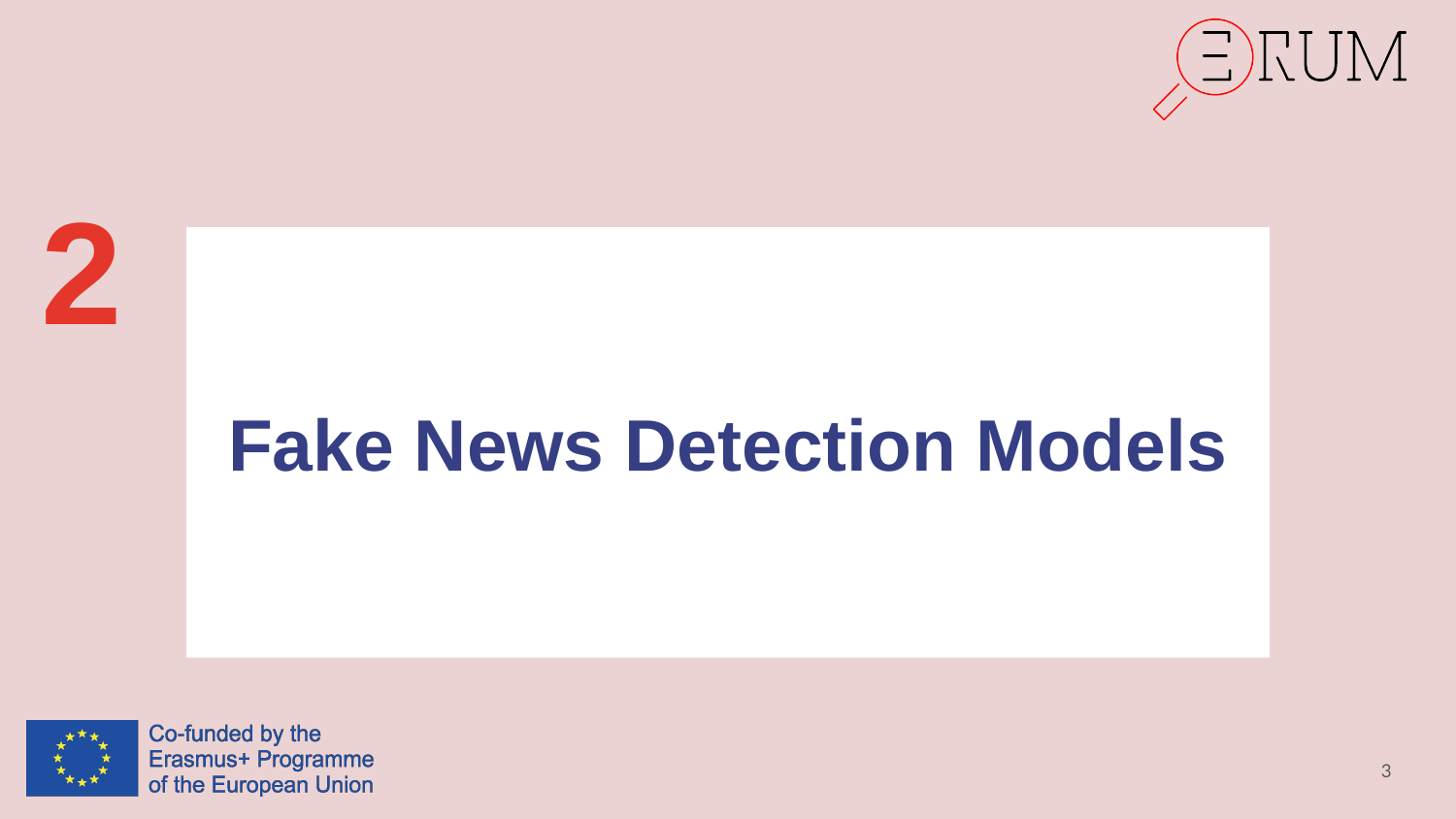

2
# Fake News Detection Models
3